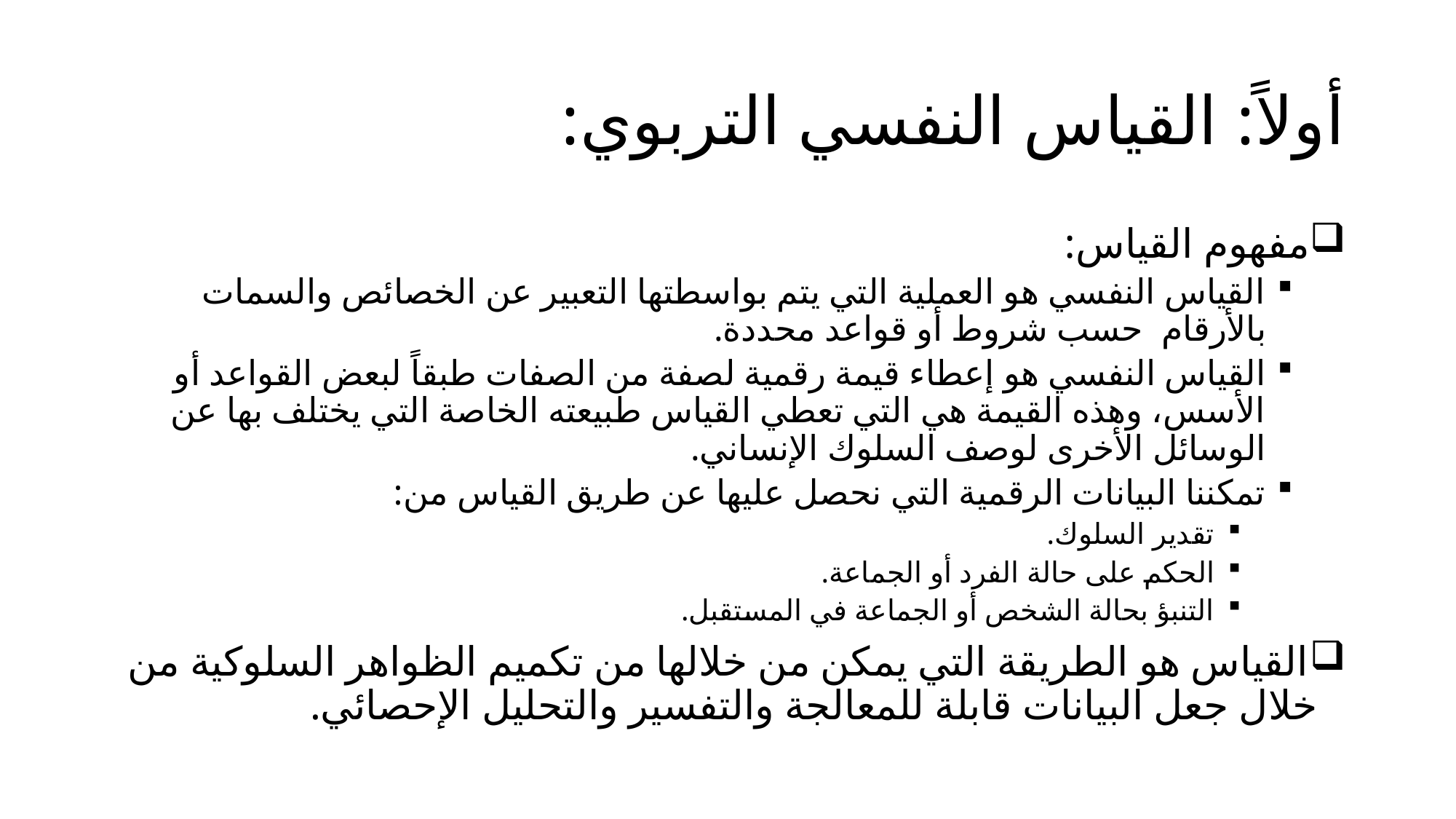

# أولاً: القياس النفسي التربوي:
مفهوم القياس:
القياس النفسي هو العملية التي يتم بواسطتها التعبير عن الخصائص والسمات بالأرقام  حسب شروط أو قواعد محددة.
القياس النفسي هو إعطاء قيمة رقمية لصفة من الصفات طبقاً لبعض القواعد أو الأسس، وهذه القيمة هي التي تعطي القياس طبيعته الخاصة التي يختلف بها عن الوسائل الأخرى لوصف السلوك الإنساني.
تمكننا البيانات الرقمية التي نحصل عليها عن طريق القياس من:
تقدير السلوك.
الحكم على حالة الفرد أو الجماعة.
التنبؤ بحالة الشخص أو الجماعة في المستقبل.
القياس هو الطريقة التي يمكن من خلالها من تكميم الظواهر السلوكية من خلال جعل البيانات قابلة للمعالجة والتفسير والتحليل الإحصائي.